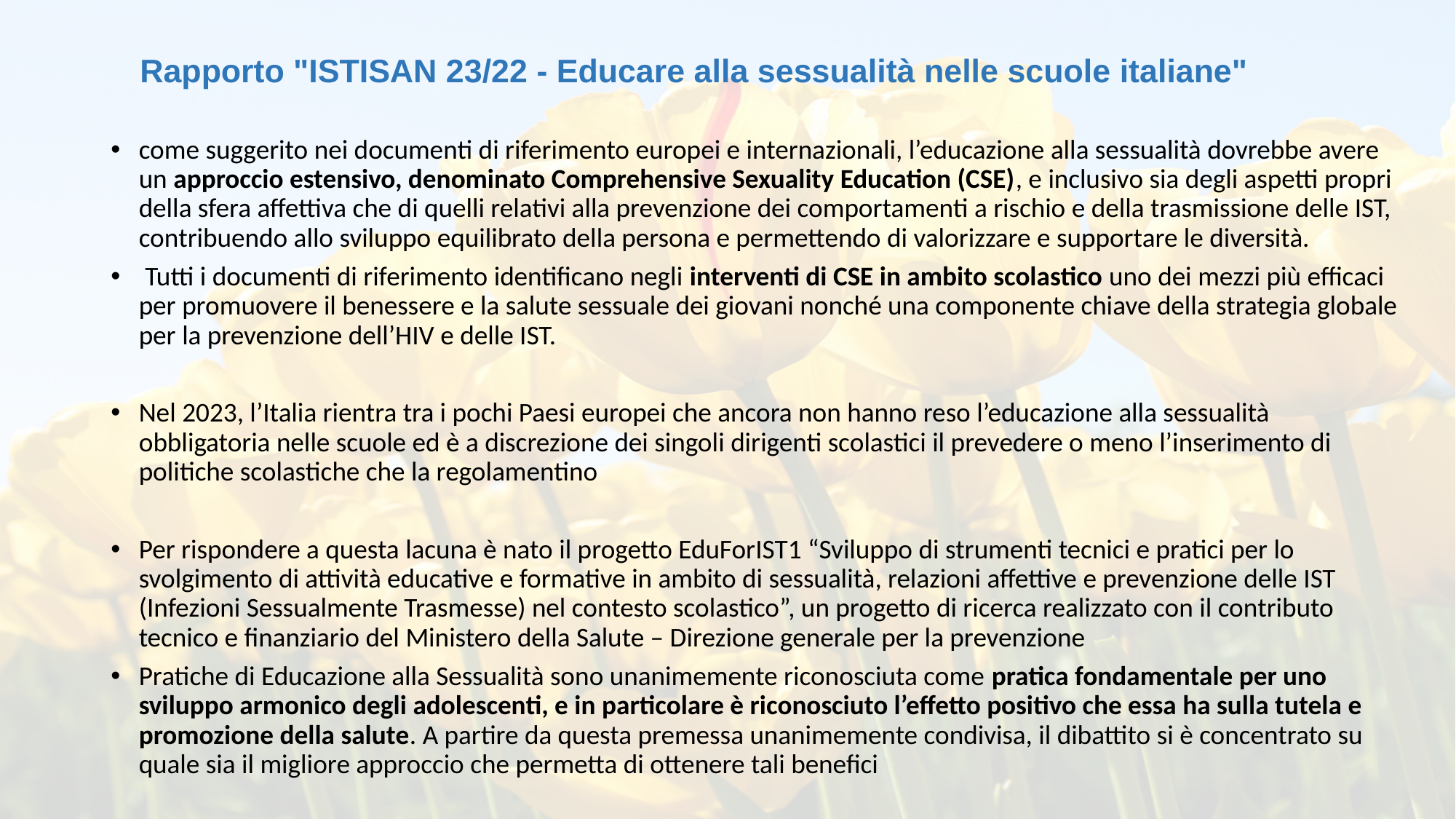

# Rapporto "ISTISAN 23/22 - Educare alla sessualità nelle scuole italiane"
come suggerito nei documenti di riferimento europei e internazionali, l’educazione alla sessualità dovrebbe avere un approccio estensivo, denominato Comprehensive Sexuality Education (CSE), e inclusivo sia degli aspetti propri della sfera affettiva che di quelli relativi alla prevenzione dei comportamenti a rischio e della trasmissione delle IST, contribuendo allo sviluppo equilibrato della persona e permettendo di valorizzare e supportare le diversità.
 Tutti i documenti di riferimento identificano negli interventi di CSE in ambito scolastico uno dei mezzi più efficaci per promuovere il benessere e la salute sessuale dei giovani nonché una componente chiave della strategia globale per la prevenzione dell’HIV e delle IST.

Nel 2023, l’Italia rientra tra i pochi Paesi europei che ancora non hanno reso l’educazione alla sessualità obbligatoria nelle scuole ed è a discrezione dei singoli dirigenti scolastici il prevedere o meno l’inserimento di politiche scolastiche che la regolamentino

Per rispondere a questa lacuna è nato il progetto EduForIST1 “Sviluppo di strumenti tecnici e pratici per lo svolgimento di attività educative e formative in ambito di sessualità, relazioni affettive e prevenzione delle IST (Infezioni Sessualmente Trasmesse) nel contesto scolastico”, un progetto di ricerca realizzato con il contributo tecnico e finanziario del Ministero della Salute – Direzione generale per la prevenzione
Pratiche di Educazione alla Sessualità sono unanimemente riconosciuta come pratica fondamentale per uno sviluppo armonico degli adolescenti, e in particolare è riconosciuto l’effetto positivo che essa ha sulla tutela e promozione della salute. A partire da questa premessa unanimemente condivisa, il dibattito si è concentrato su quale sia il migliore approccio che permetta di ottenere tali benefici